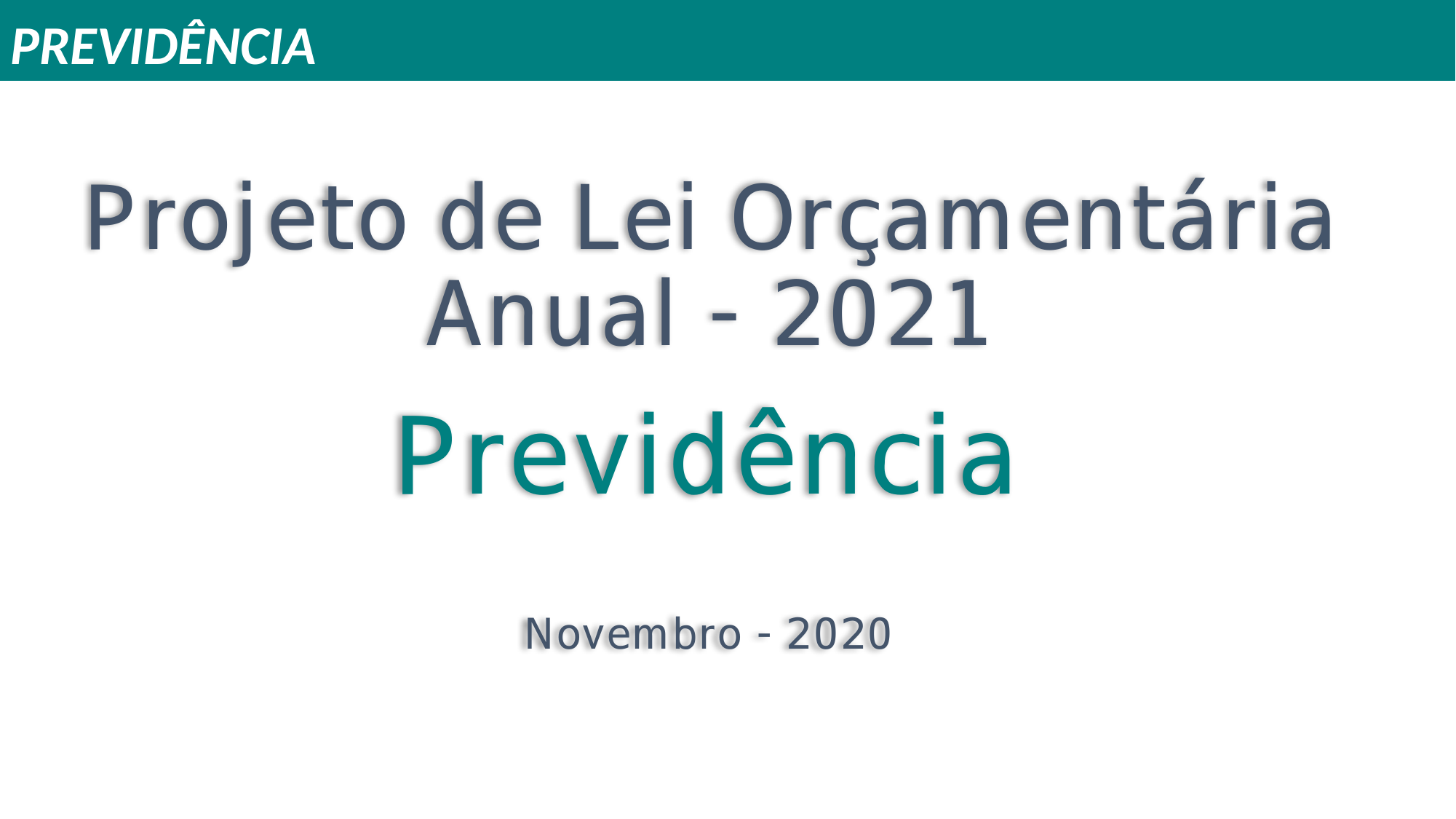

PREVIDÊNCIA

# Projeto de Lei Orçamentária Anual - 2021
Previdência

Novembro - 2020